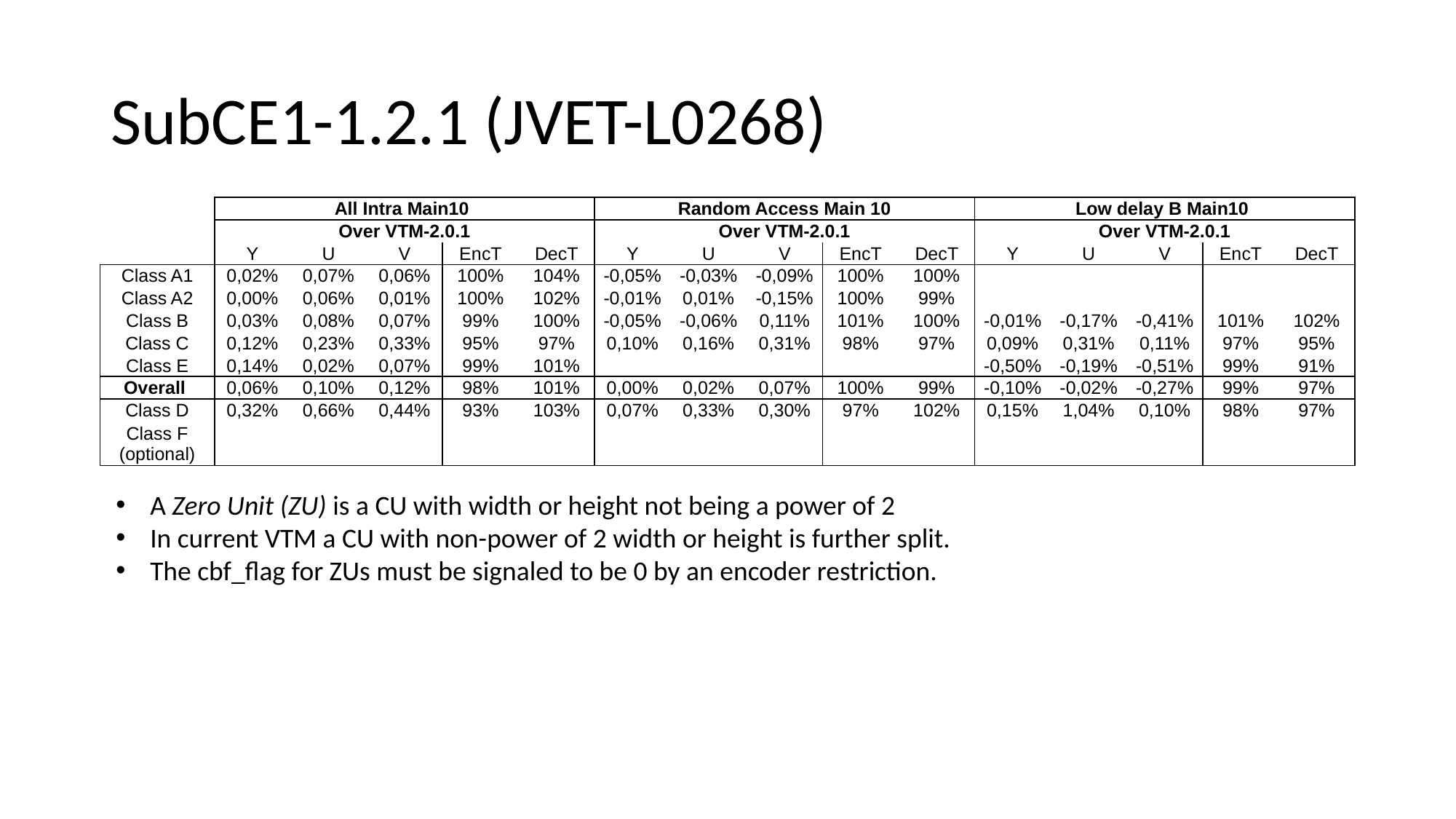

# SubCE1-1.2.1 (JVET-L0268)
|  | All Intra Main10 |  |  |  |  | Random Access Main 10 |  |  |  |  | Low delay B Main10 |  |  |  |  |
| --- | --- | --- | --- | --- | --- | --- | --- | --- | --- | --- | --- | --- | --- | --- | --- |
|  | Over VTM-2.0.1 |  |  |  |  | Over VTM-2.0.1 |  |  |  |  | Over VTM-2.0.1 |  |  |  |  |
|  | Y | U | V | EncT | DecT | Y | U | V | EncT | DecT | Y | U | V | EncT | DecT |
| Class A1 | 0,02% | 0,07% | 0,06% | 100% | 104% | -0,05% | -0,03% | -0,09% | 100% | 100% |  |  |  |  |  |
| Class A2 | 0,00% | 0,06% | 0,01% | 100% | 102% | -0,01% | 0,01% | -0,15% | 100% | 99% |  |  |  |  |  |
| Class B | 0,03% | 0,08% | 0,07% | 99% | 100% | -0,05% | -0,06% | 0,11% | 101% | 100% | -0,01% | -0,17% | -0,41% | 101% | 102% |
| Class C | 0,12% | 0,23% | 0,33% | 95% | 97% | 0,10% | 0,16% | 0,31% | 98% | 97% | 0,09% | 0,31% | 0,11% | 97% | 95% |
| Class E | 0,14% | 0,02% | 0,07% | 99% | 101% |  |  |  |  |  | -0,50% | -0,19% | -0,51% | 99% | 91% |
| Overall | 0,06% | 0,10% | 0,12% | 98% | 101% | 0,00% | 0,02% | 0,07% | 100% | 99% | -0,10% | -0,02% | -0,27% | 99% | 97% |
| Class D | 0,32% | 0,66% | 0,44% | 93% | 103% | 0,07% | 0,33% | 0,30% | 97% | 102% | 0,15% | 1,04% | 0,10% | 98% | 97% |
| Class F (optional) |  |  |  |  |  |  |  |  |  |  |  |  |  |  |  |
A Zero Unit (ZU) is a CU with width or height not being a power of 2
In current VTM a CU with non-power of 2 width or height is further split.
The cbf_flag for ZUs must be signaled to be 0 by an encoder restriction.